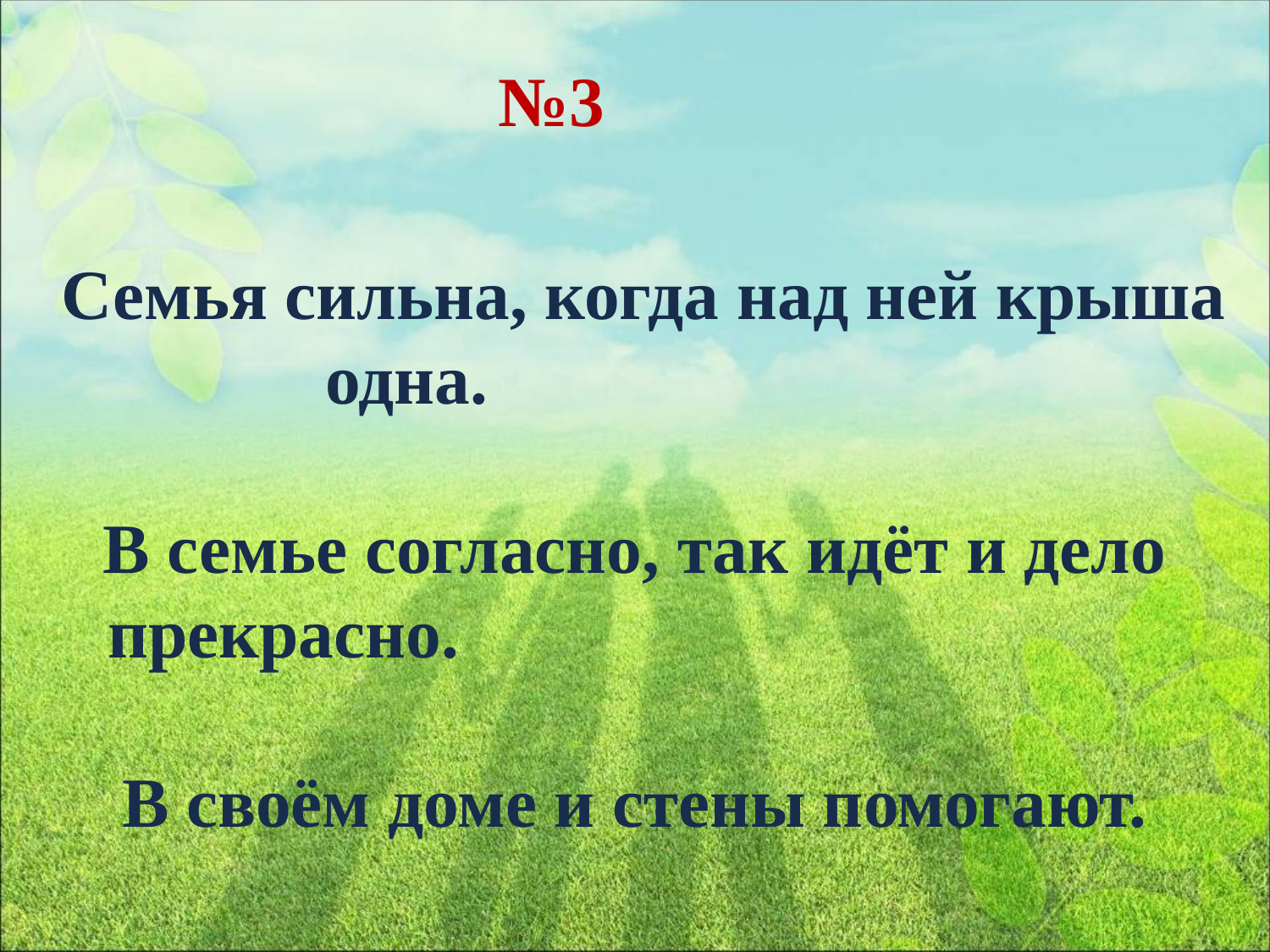

№3
 Семья сильна, когда над ней крыша одна.

В семье согласно, так идёт и дело прекрасно.

В своём доме и стены помогают.